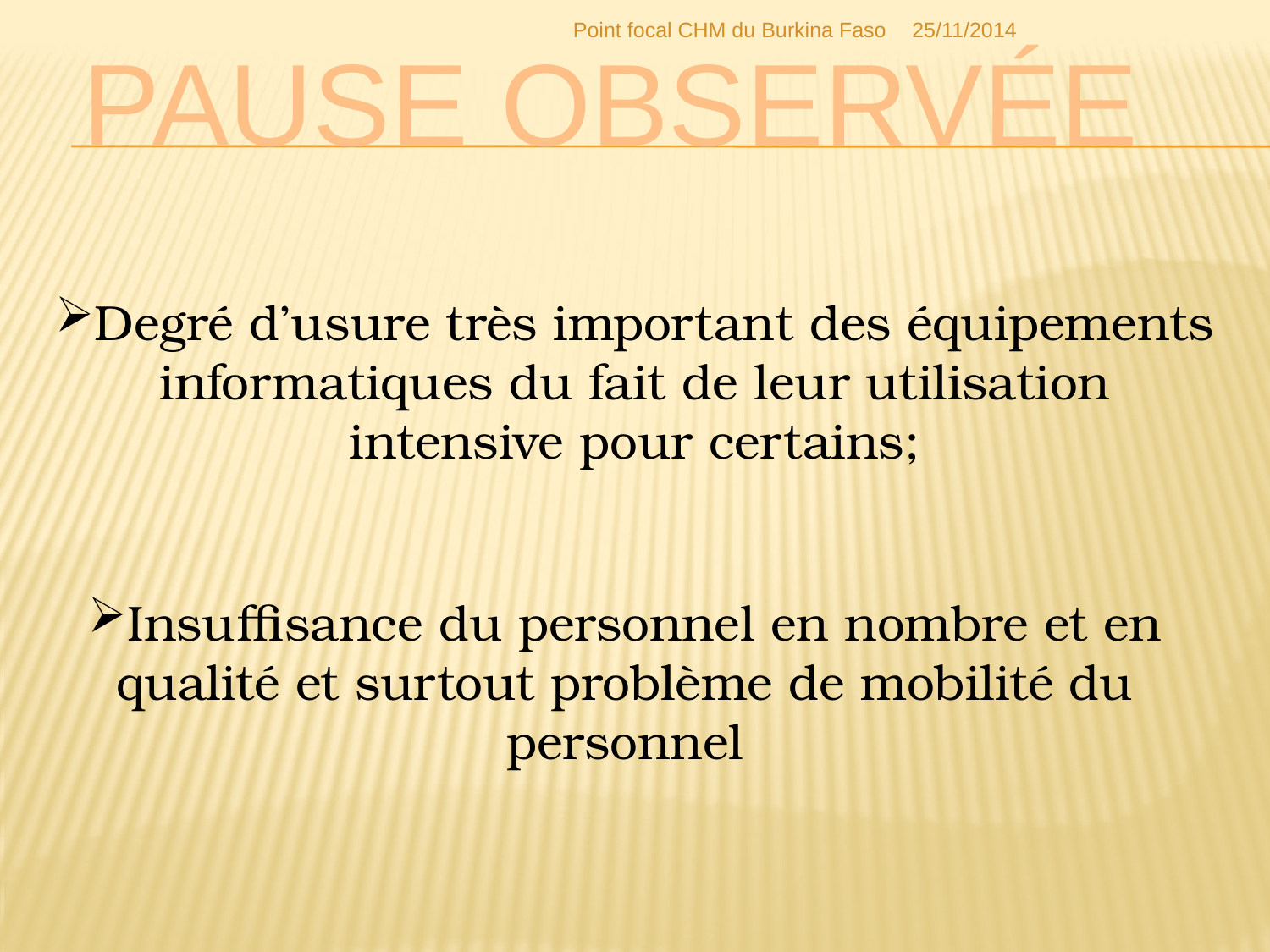

Point focal CHM du Burkina Faso
25/11/2014
# Pause observée
Degré d’usure très important des équipements informatiques du fait de leur utilisation intensive pour certains;

Insuffisance du personnel en nombre et en qualité et surtout problème de mobilité du personnel